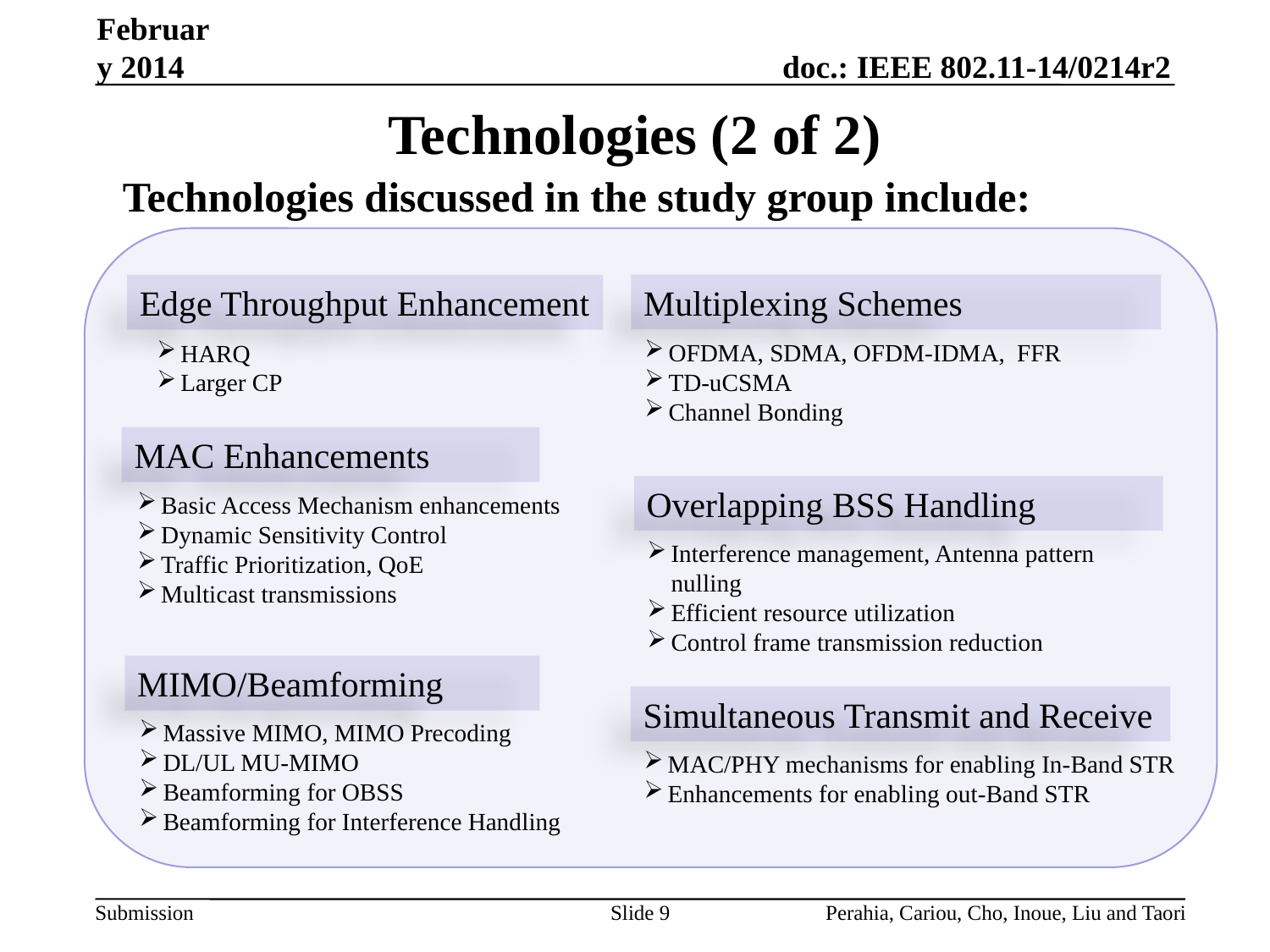

February 2014
# Technologies (2 of 2)
Technologies discussed in the study group include:

Multiplexing Schemes
Edge Throughput Enhancement
OFDMA, SDMA, OFDM-IDMA,  FFR
TD-uCSMA
Channel Bonding
HARQ
Larger CP
MAC Enhancements
Overlapping BSS Handling
Basic Access Mechanism enhancements
Dynamic Sensitivity Control
Traffic Prioritization, QoE
Multicast transmissions
Interference management, Antenna pattern nulling
Efficient resource utilization
Control frame transmission reduction
MIMO/Beamforming
Simultaneous Transmit and Receive
Massive MIMO, MIMO Precoding
DL/UL MU-MIMO
Beamforming for OBSS
Beamforming for Interference Handling
MAC/PHY mechanisms for enabling In-Band STR
Enhancements for enabling out-Band STR
Slide 9
Perahia, Cariou, Cho, Inoue, Liu and Taori